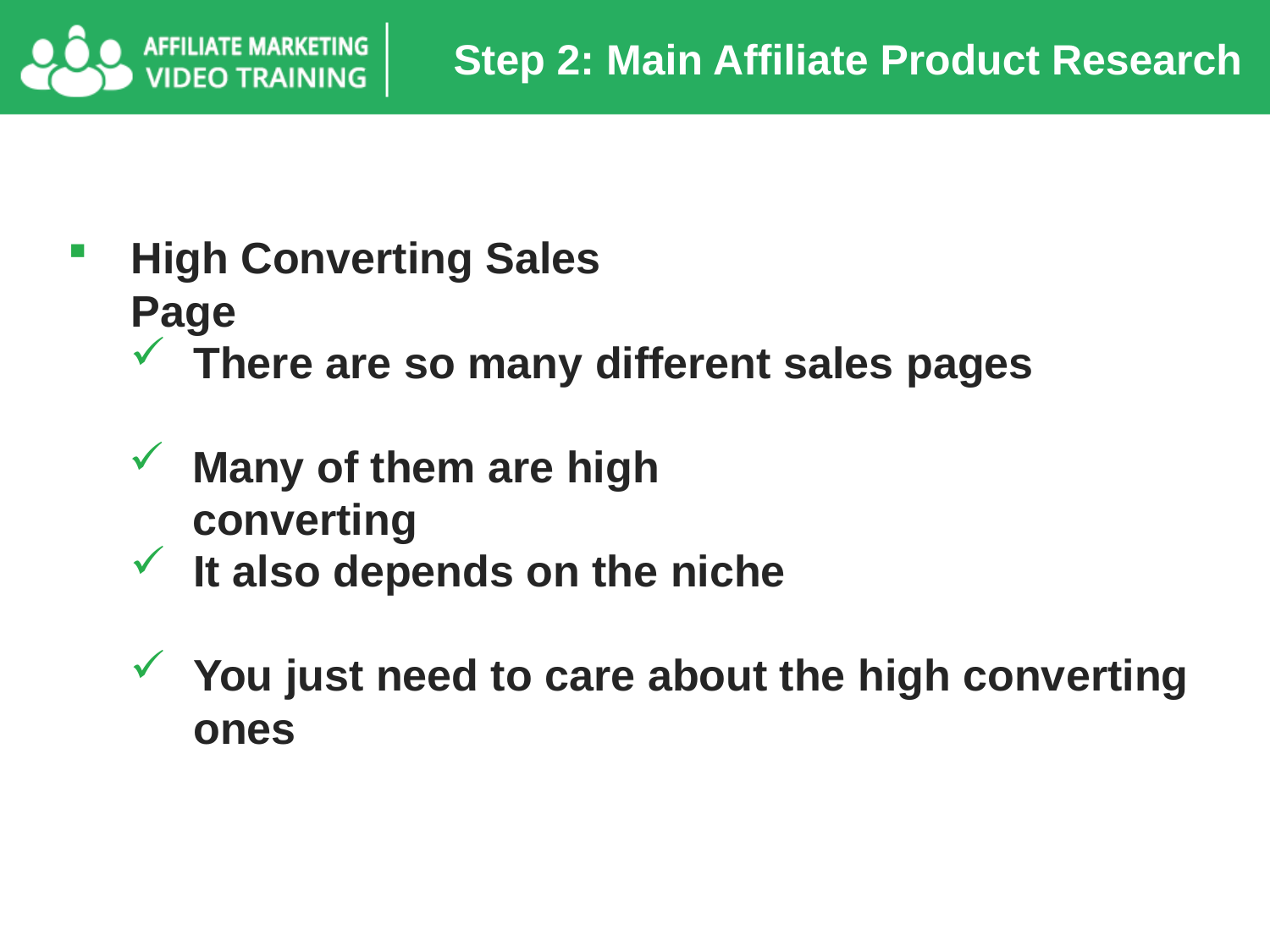

Step 2: Main Affiliate Product Research
High Converting Sales Page
There are so many different sales pages
Many of them are high converting
It also depends on the niche
You just need to care about the high converting ones